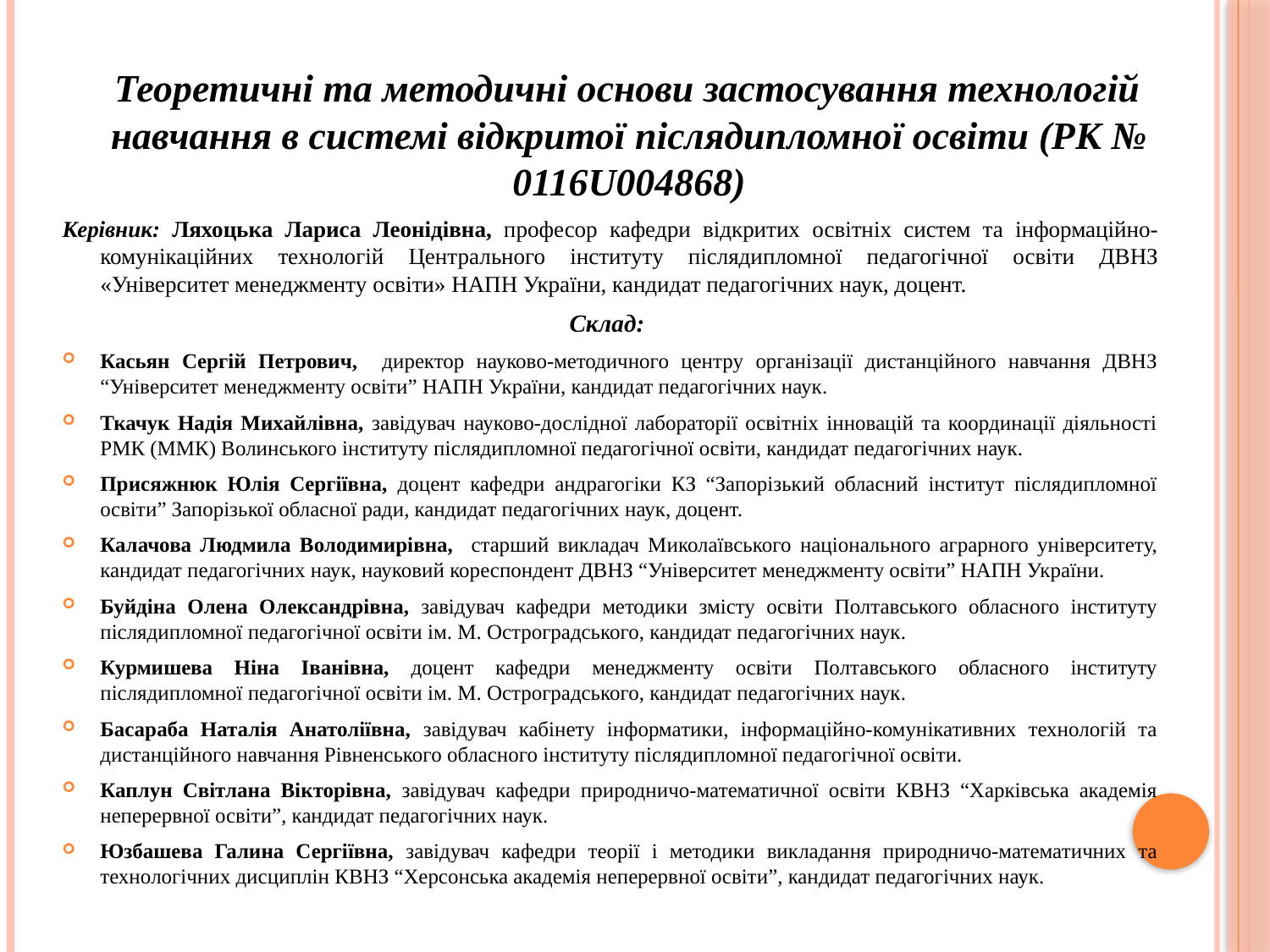

Теоретичні та методичні основи застосування технологій навчання в системі відкритої післядипломної освіти (РК № 0116U004868)
Керівник: Ляхоцька Лариса Леонідівна, професор кафедри відкритих освітніх систем та інформаційно-комунікаційних технологій Центрального інституту післядипломної педагогічної освіти ДВНЗ «Університет менеджменту освіти» НАПН України, кандидат педагогічних наук, доцент.
Склад:
Касьян Сергій Петрович,  директор науково-методичного центру організації дистанційного навчання ДВНЗ “Університет менеджменту освіти” НАПН України, кандидат педагогічних наук.
Ткачук Надія Михайлівна, завідувач науково-дослідної лабораторії освітніх інновацій та координації діяльності РМК (ММК) Волинського інституту післядипломної педагогічної освіти, кандидат педагогічних наук.
Присяжнюк Юлія Сергіївна, доцент кафедри андрагогіки КЗ “Запорізький обласний інститут післядипломної освіти” Запорізької обласної ради, кандидат педагогічних наук, доцент.
Калачова Людмила Володимирівна,  старший викладач Миколаївського національного аграрного університету, кандидат педагогічних наук, науковий кореспондент ДВНЗ “Університет менеджменту освіти” НАПН України.
Буйдіна Олена Олександрівна, завідувач кафедри методики змісту освіти Полтавського обласного інституту післядипломної педагогічної освіти ім. М. Остроградського, кандидат педагогічних наук.
Курмишева Ніна Іванівна, доцент кафедри менеджменту освіти Полтавського обласного інституту післядипломної педагогічної освіти ім. М. Остроградського, кандидат педагогічних наук.
Басараба Наталія Анатоліївна, завідувач кабінету інформатики, інформаційно-комунікативних технологій та дистанційного навчання Рівненського обласного інституту післядипломної педагогічної освіти.
Каплун Світлана Вікторівна, завідувач кафедри природничо-математичної освіти КВНЗ “Харківська академія неперервної освіти”, кандидат педагогічних наук.
Юзбашева Галина Сергіївна, завідувач кафедри теорії і методики викладання природничо-математичних та технологічних дисциплін КВНЗ “Херсонська академія неперервної освіти”, кандидат педагогічних наук.